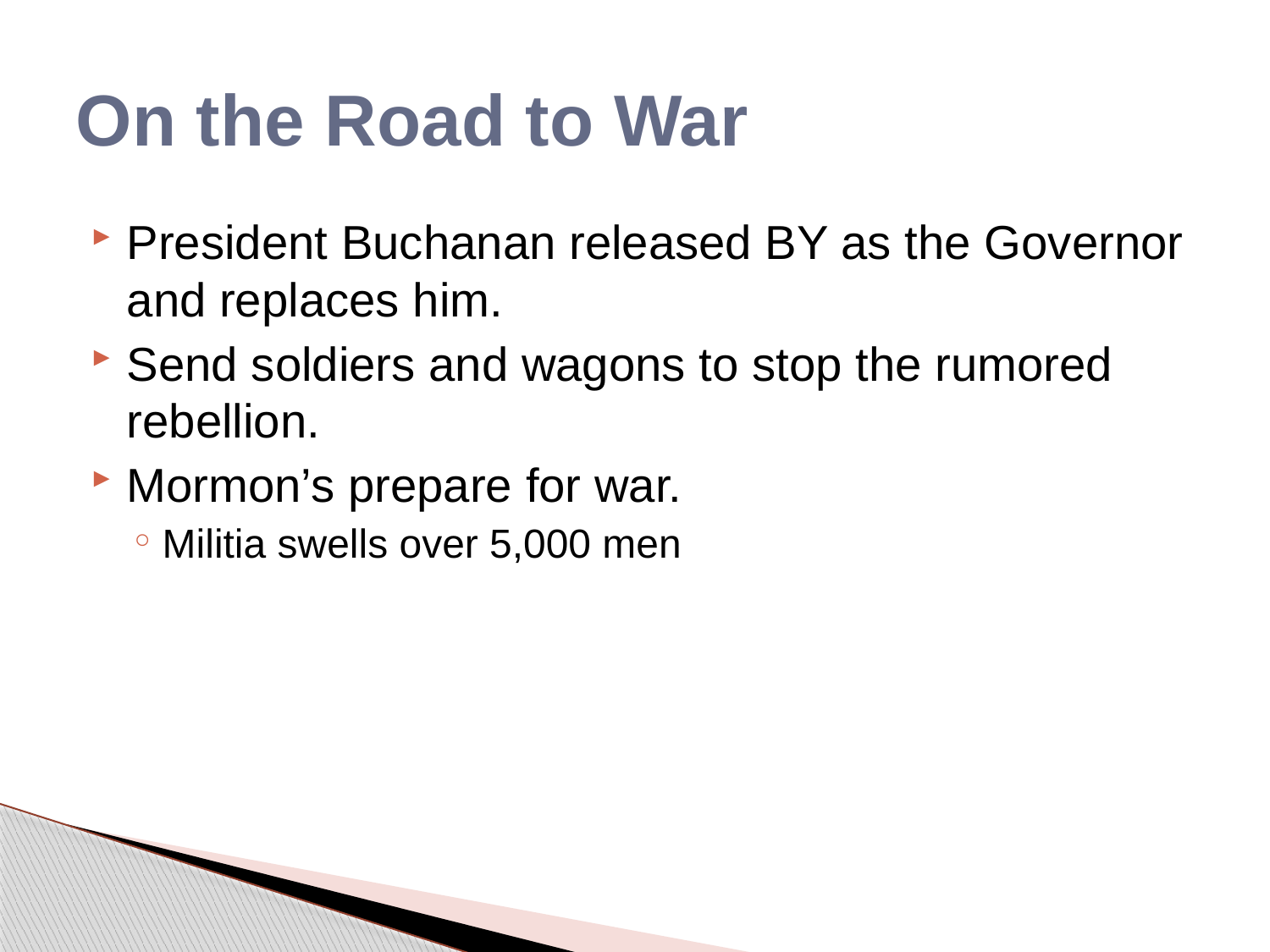

# On the Road to War
President Buchanan released BY as the Governor and replaces him.
Send soldiers and wagons to stop the rumored rebellion.
Mormon’s prepare for war.
Militia swells over 5,000 men